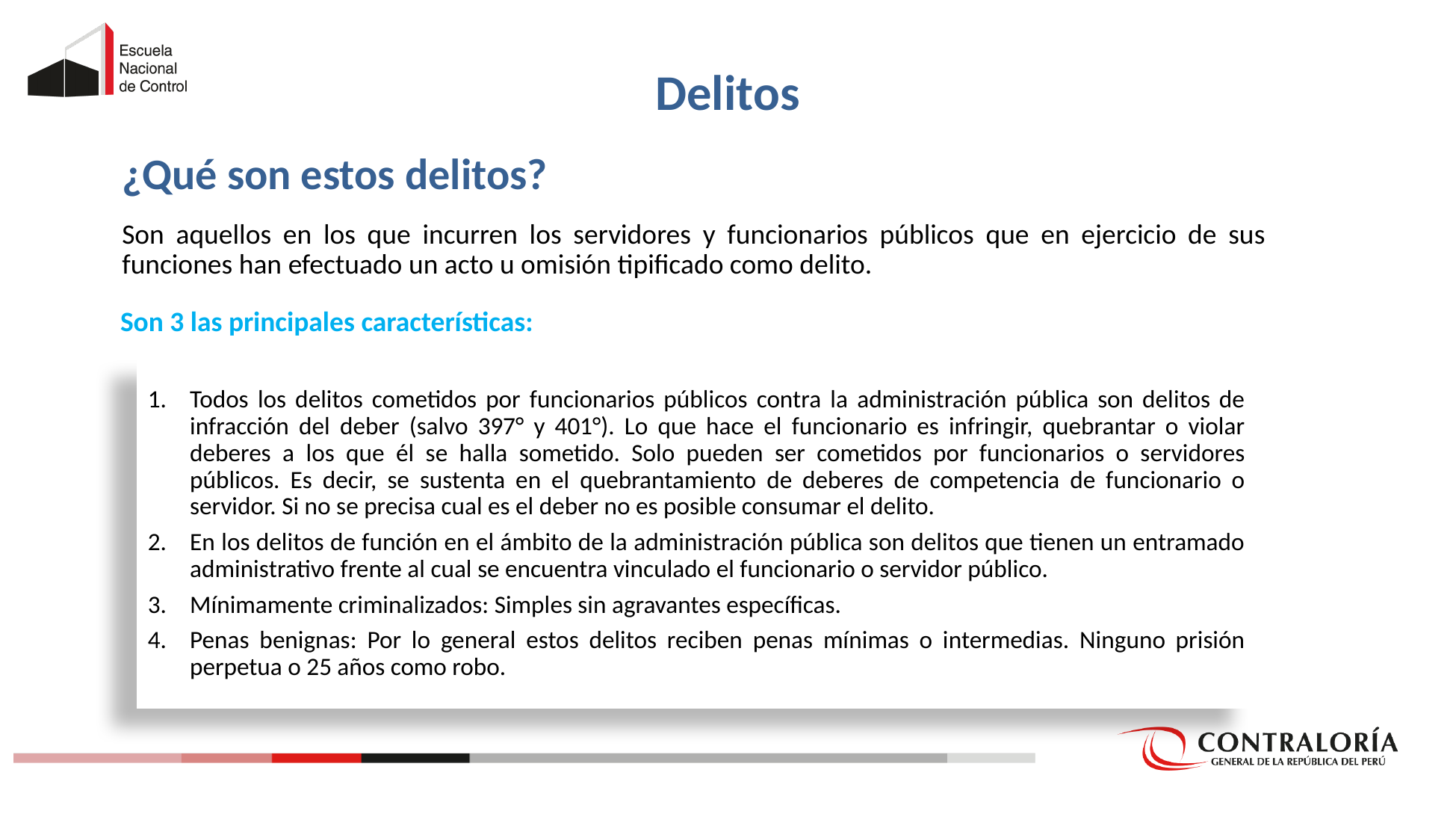

Delitos
¿Qué son estos delitos?
Son aquellos en los que incurren los servidores y funcionarios públicos que en ejercicio de sus funciones han efectuado un acto u omisión tipificado como delito.
Son 3 las principales características:
Todos los delitos cometidos por funcionarios públicos contra la administración pública son delitos de infracción del deber (salvo 397° y 401°). Lo que hace el funcionario es infringir, quebrantar o violar deberes a los que él se halla sometido. Solo pueden ser cometidos por funcionarios o servidores públicos. Es decir, se sustenta en el quebrantamiento de deberes de competencia de funcionario o servidor. Si no se precisa cual es el deber no es posible consumar el delito.
En los delitos de función en el ámbito de la administración pública son delitos que tienen un entramado administrativo frente al cual se encuentra vinculado el funcionario o servidor público.
Mínimamente criminalizados: Simples sin agravantes específicas.
Penas benignas: Por lo general estos delitos reciben penas mínimas o intermedias. Ninguno prisión perpetua o 25 años como robo.